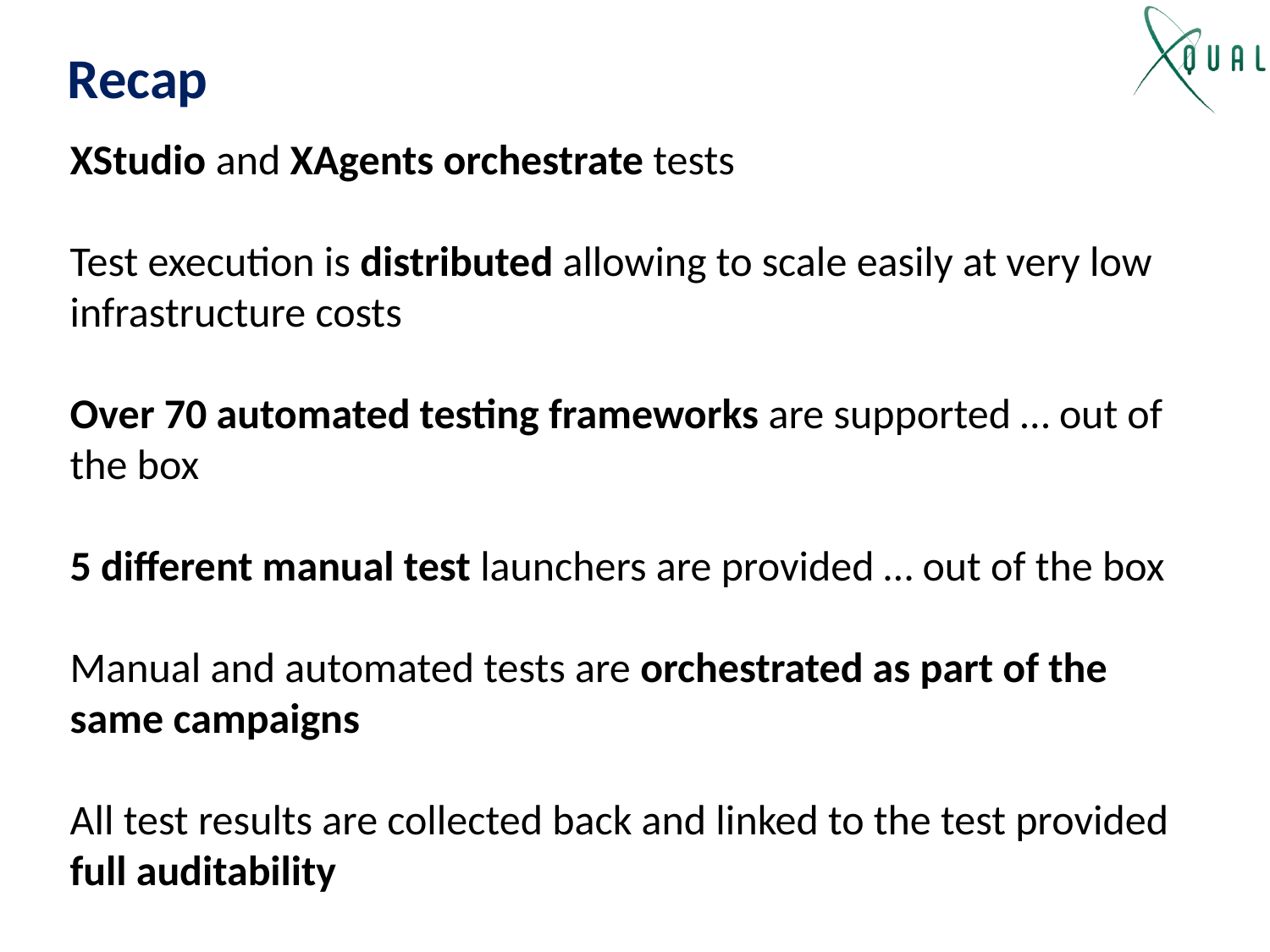

Recap
XStudio and XAgents orchestrate tests

Test execution is distributed allowing to scale easily at very low infrastructure costs

Over 70 automated testing frameworks are supported … out of the box

5 different manual test launchers are provided … out of the box

Manual and automated tests are orchestrated as part of the same campaigns

All test results are collected back and linked to the test provided full auditability